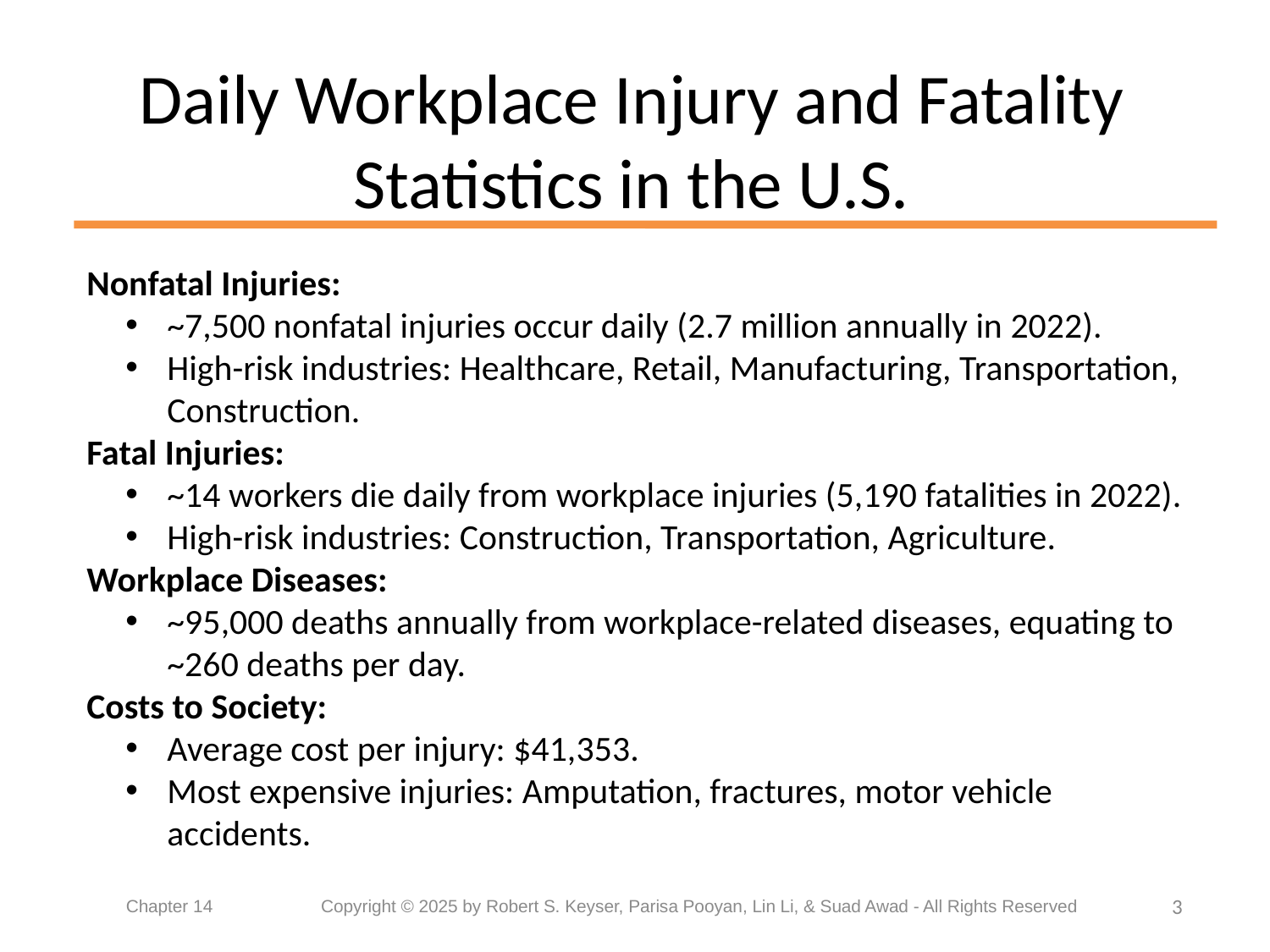

# Daily Workplace Injury and Fatality Statistics in the U.S.

Nonfatal Injuries:
~7,500 nonfatal injuries occur daily (2.7 million annually in 2022).
High-risk industries: Healthcare, Retail, Manufacturing, Transportation, Construction.
Fatal Injuries:
~14 workers die daily from workplace injuries (5,190 fatalities in 2022).
High-risk industries: Construction, Transportation, Agriculture.
Workplace Diseases:
~95,000 deaths annually from workplace-related diseases, equating to ~260 deaths per day.
Costs to Society:
Average cost per injury: $41,353.
Most expensive injuries: Amputation, fractures, motor vehicle accidents.
3
Chapter 14	              Copyright © 2025 by Robert S. Keyser, Parisa Pooyan, Lin Li, & Suad Awad - All Rights Reserved